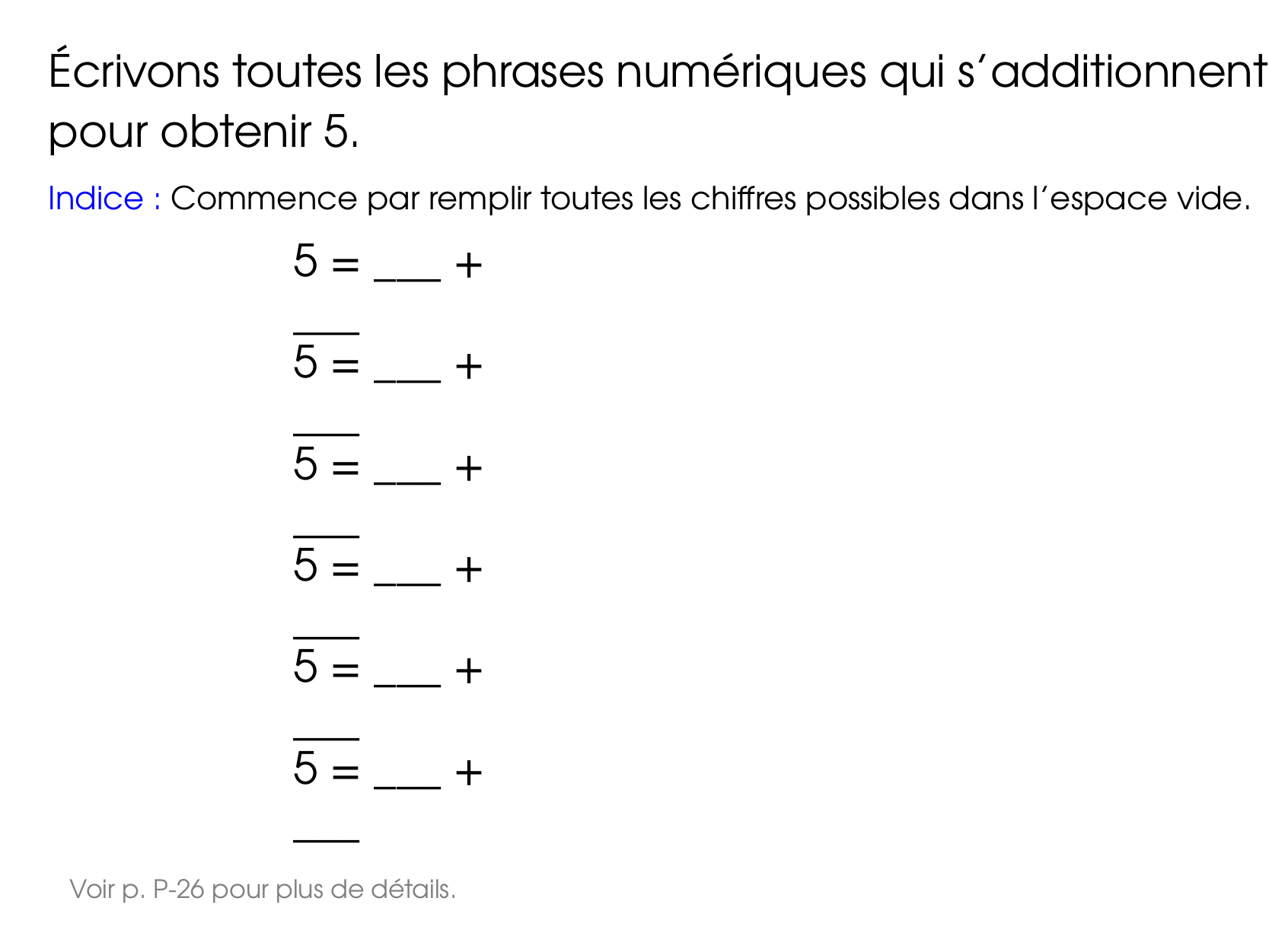

Écrivons toutes les phrases numériques qui s’additionnent pour obtenir 5.
Indice : Commence par remplir toutes les chiffres possibles dans l’espace vide.
5 = ___ + ___
5 = ___ + ___
5 = ___ + ___
5 = ___ + ___
5 = ___ + ___
5 = ___ + ___
Voir p. P-26 pour plus de détails.